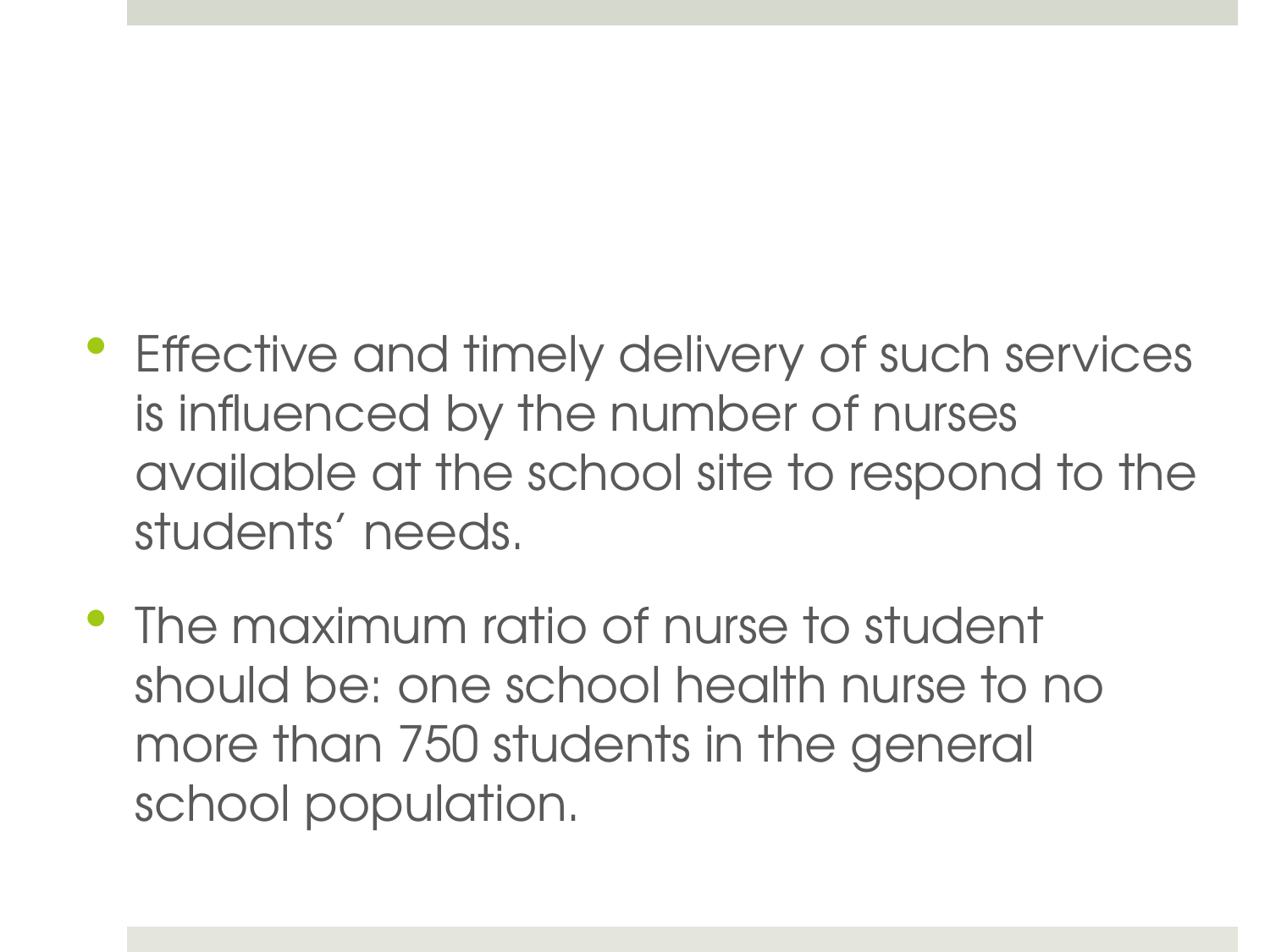

#
Effective and timely delivery of such services is influenced by the number of nurses available at the school site to respond to the students’ needs.
The maximum ratio of nurse to student should be: one school health nurse to no more than 750 students in the general school population.